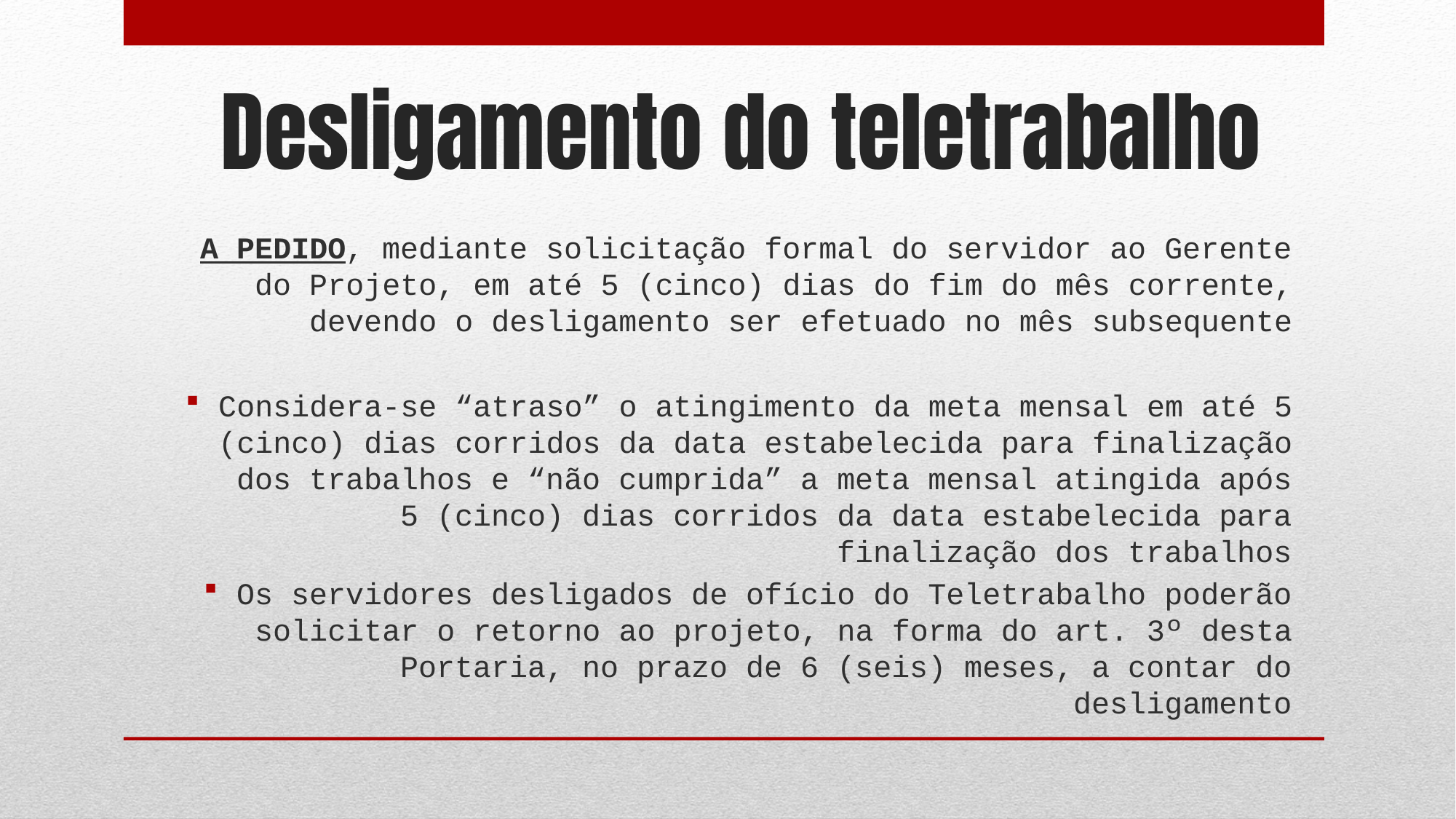

# Desligamento do teletrabalho

A PEDIDO, mediante solicitação formal do servidor ao Gerente do Projeto, em até 5 (cinco) dias do fim do mês corrente, devendo o desligamento ser efetuado no mês subsequente

Considera-se “atraso” o atingimento da meta mensal em até 5 (cinco) dias corridos da data estabelecida para finalização dos trabalhos e “não cumprida” a meta mensal atingida após 5 (cinco) dias corridos da data estabelecida para finalização dos trabalhos
Os servidores desligados de ofício do Teletrabalho poderão solicitar o retorno ao projeto, na forma do art. 3º desta Portaria, no prazo de 6 (seis) meses, a contar do desligamento